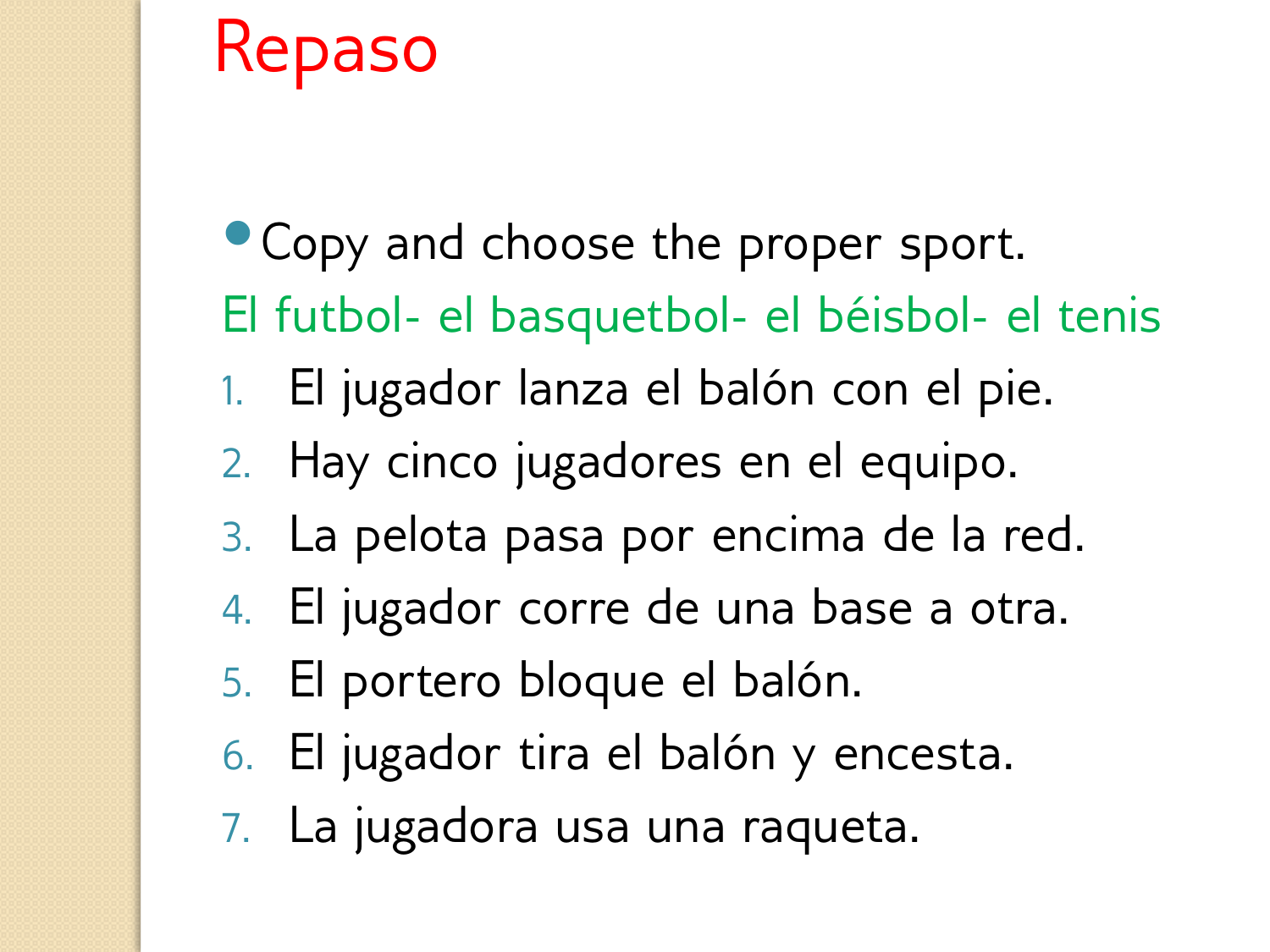

Repaso
Copy and choose the proper sport.
El futbol- el basquetbol- el béisbol- el tenis
El jugador lanza el balón con el pie.
Hay cinco jugadores en el equipo.
La pelota pasa por encima de la red.
El jugador corre de una base a otra.
El portero bloque el balón.
El jugador tira el balón y encesta.
La jugadora usa una raqueta.